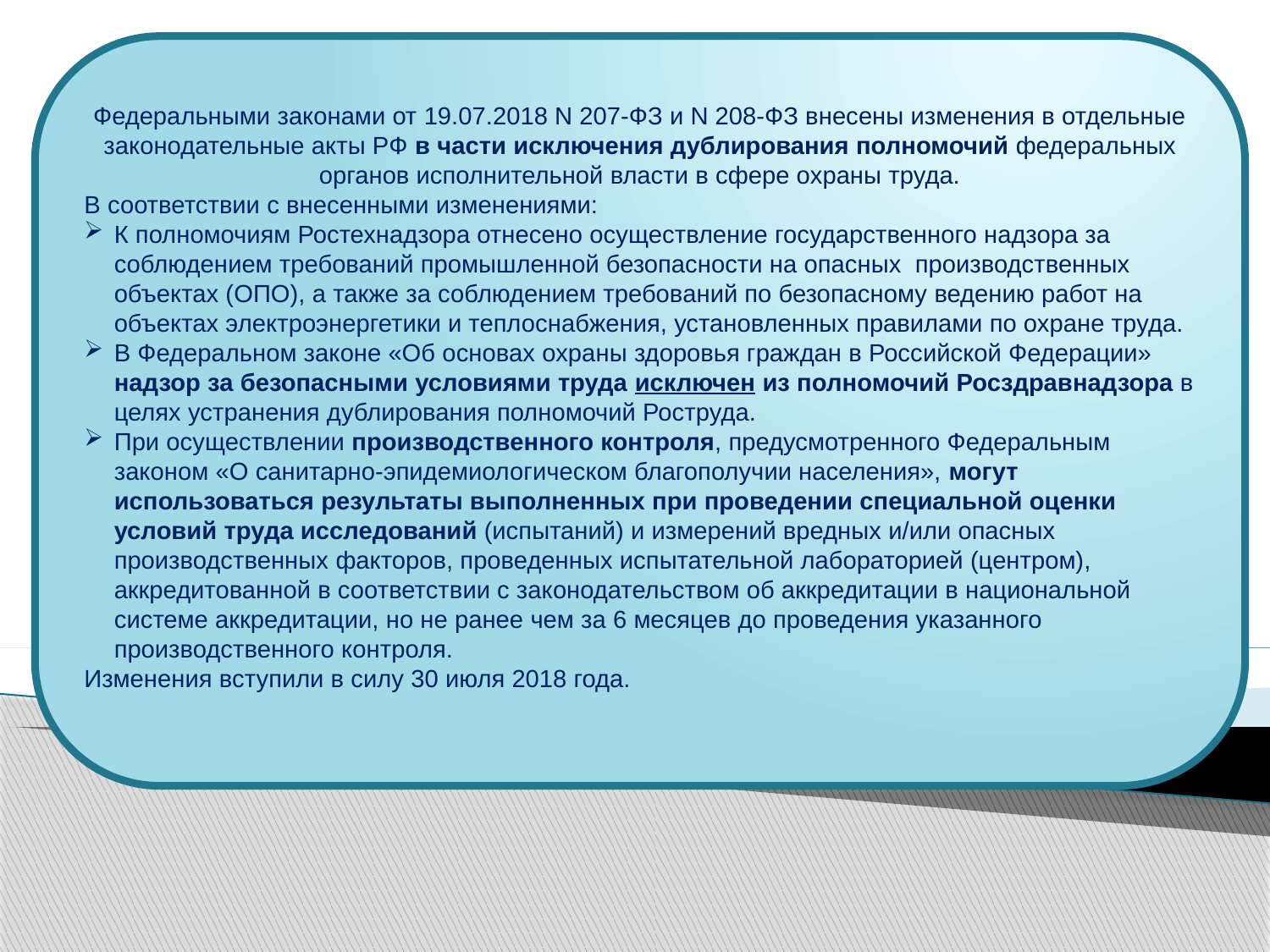

Федеральными законами от 19.07.2018 N 207-ФЗ и N 208-ФЗ внесены изменения в отдельные законодательные акты РФ в части исключения дублирования полномочий федеральных органов исполнительной власти в сфере охраны труда.
В соответствии с внесенными изменениями:
К полномочиям Ростехнадзора отнесено осуществление государственного надзора за соблюдением требований промышленной безопасности на опасных  производственных объектах (ОПО), а также за соблюдением требований по безопасному ведению работ на объектах электроэнергетики и теплоснабжения, установленных правилами по охране труда.
В Федеральном законе «Об основах охраны здоровья граждан в Российской Федерации» надзор за безопасными условиями труда исключен из полномочий Росздравнадзора в целях устранения дублирования полномочий Роструда.
При осуществлении производственного контроля, предусмотренного Федеральным законом «О санитарно-эпидемиологическом благополучии населения», могут использоваться результаты выполненных при проведении специальной оценки условий труда исследований (испытаний) и измерений вредных и/или опасных производственных факторов, проведенных испытательной лабораторией (центром), аккредитованной в соответствии с законодательством об аккредитации в национальной системе аккредитации, но не ранее чем за 6 месяцев до проведения указанного производственного контроля.
Изменения вступили в силу 30 июля 2018 года.